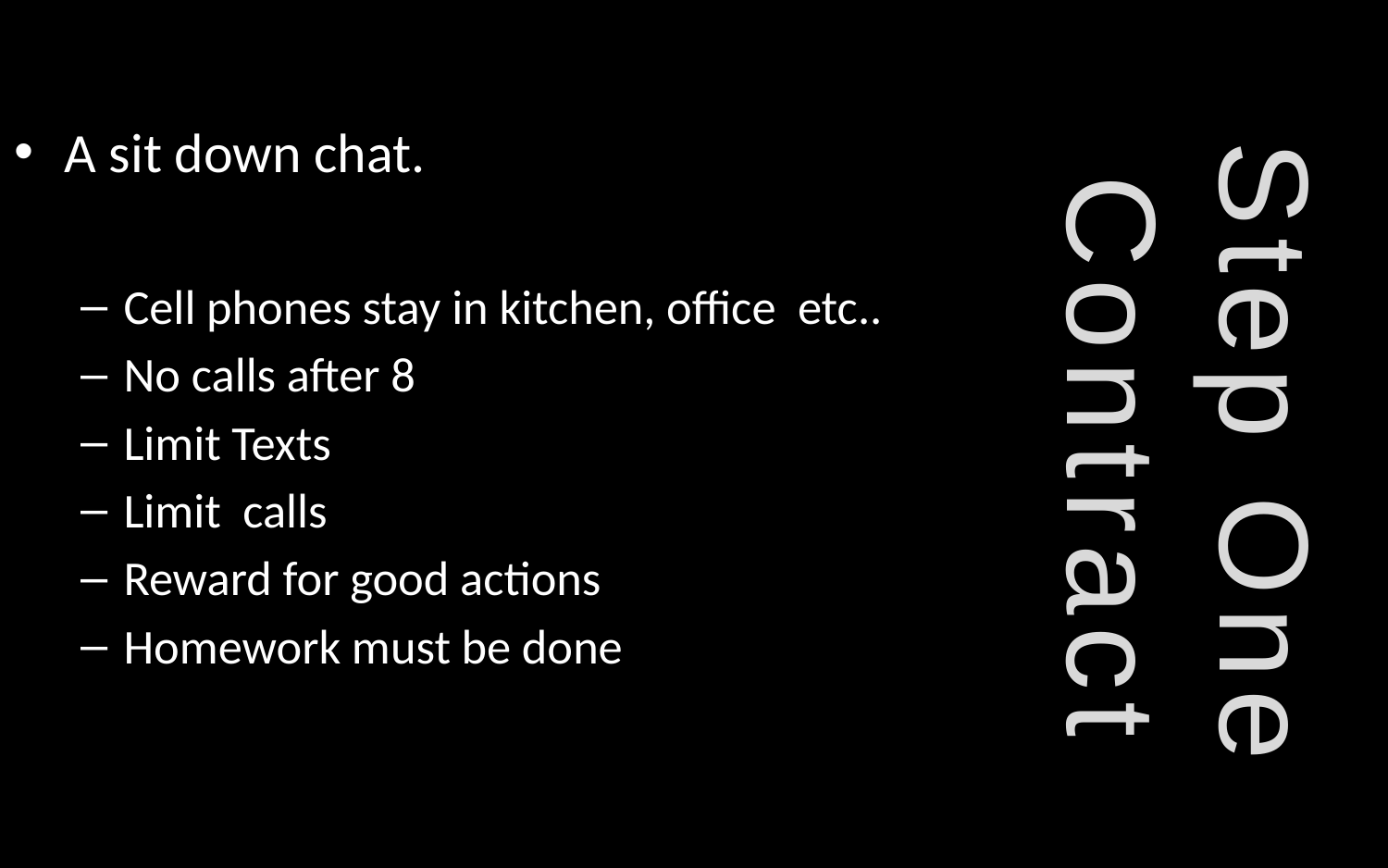

A sit down chat.

Cell phones stay in kitchen, office  etc..
No calls after 8
Limit Texts
Limit  calls
Reward for good actions
Homework must be done

# Step One Contract